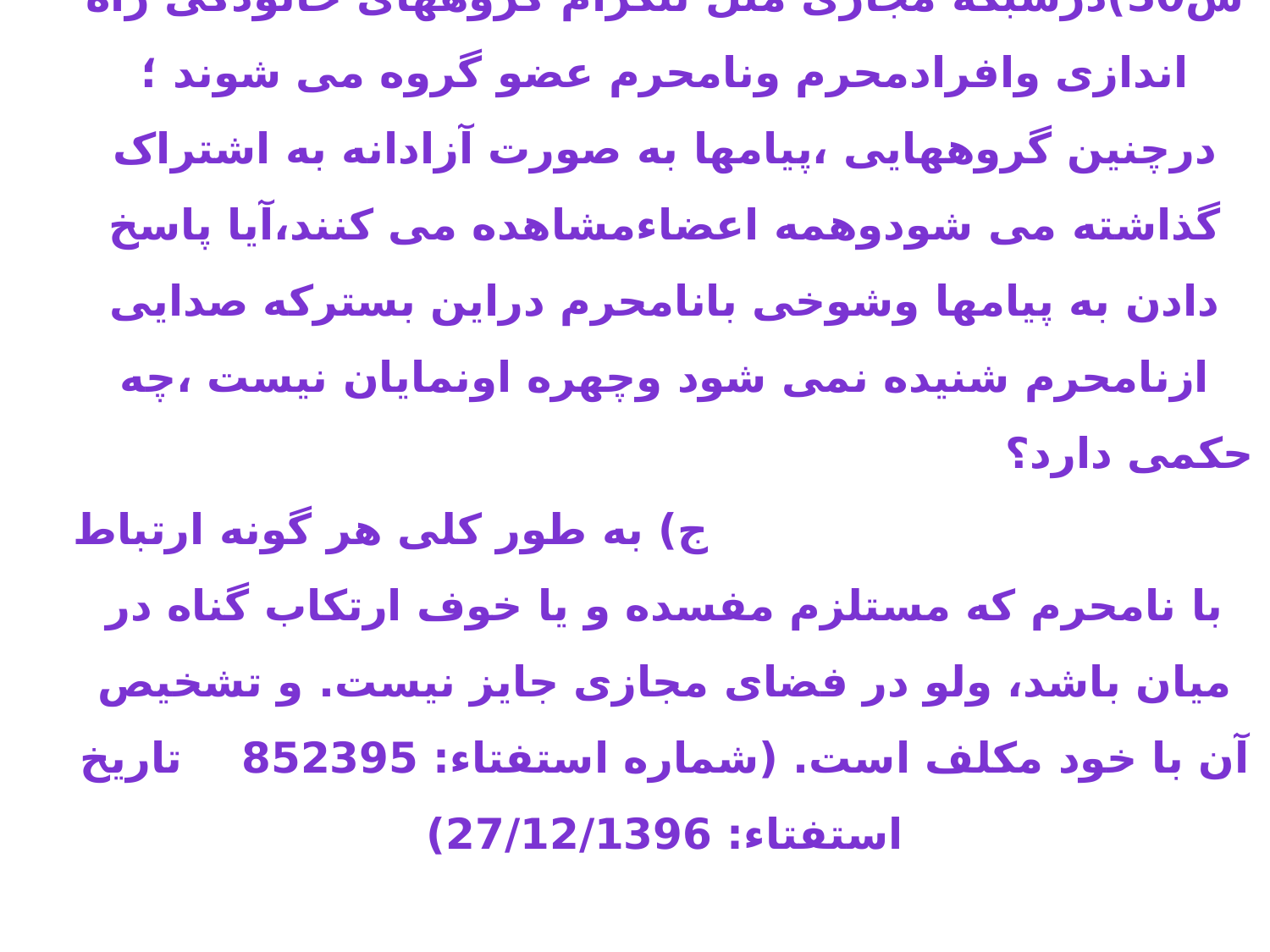

# س30)درشبکه مجازی مثل تلگرام گروههای خانودگی راه اندازی وافرادمحرم ونامحرم عضو گروه می شوند ؛درچنین گروههایی ،پیامها به صورت آزادانه به اشتراک گذاشته می شودوهمه اعضاءمشاهده می کنند،آیا پاسخ دادن به پیامها وشوخی بانامحرم دراین بسترکه صدایی ازنامحرم شنیده نمی شود وچهره اونمایان نیست ،چه حکمی دارد؟                                                                                                     ج) به طور کلی هر گونه ارتباط با نامحرم که مستلزم مفسده و یا خوف ارتکاب گناه در میان باشد، ولو در فضای مجازی جایز نیست. و تشخیص آن با خود مکلف است. (شماره استفتاء: 852395    تاریخ استفتاء: 27/12/1396)